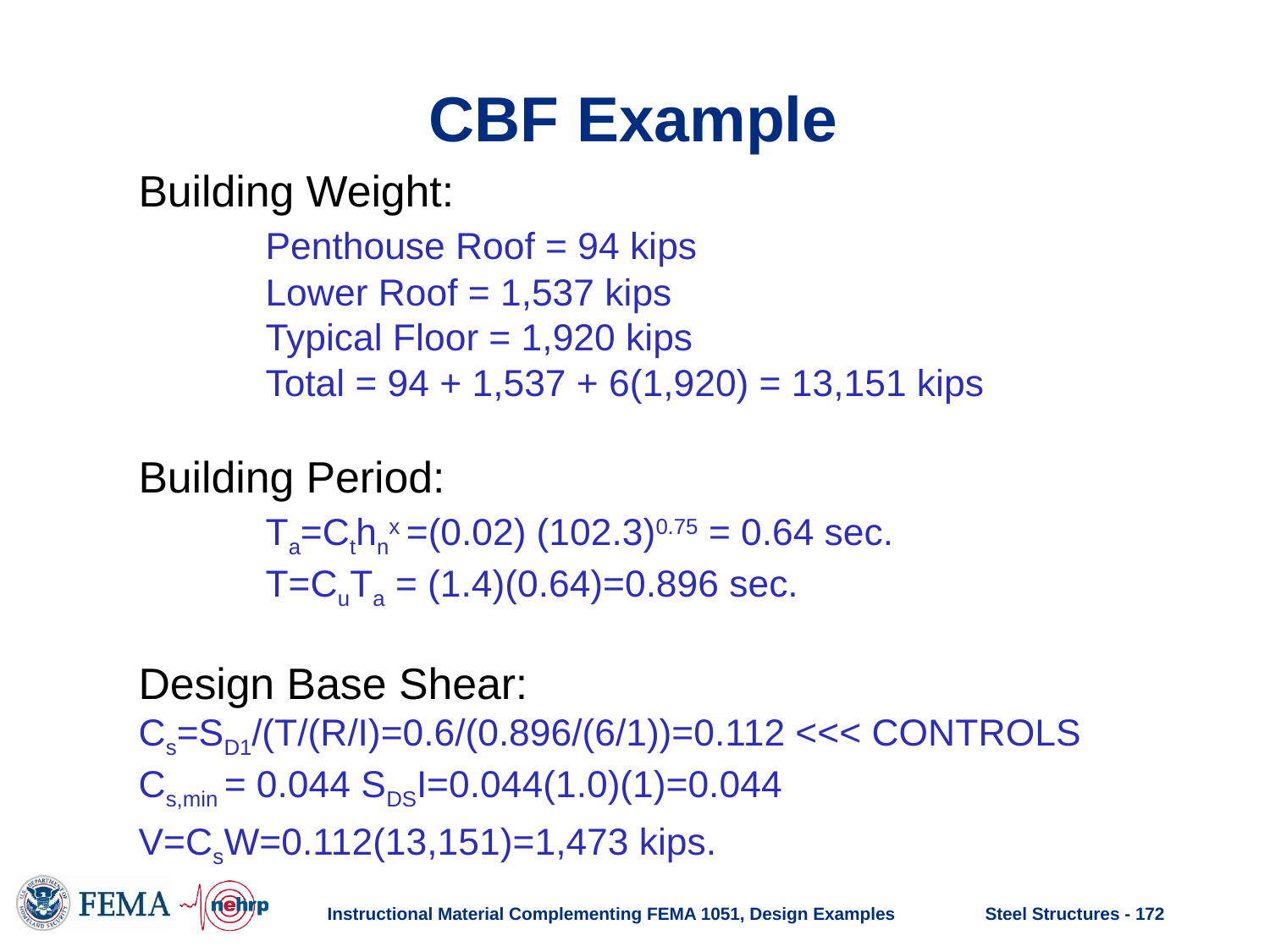

# CBF Example
Building Weight:
	Penthouse Roof = 94 kips
	Lower Roof = 1,537 kips
	Typical Floor = 1,920 kips
	Total = 94 + 1,537 + 6(1,920) = 13,151 kips

Building Period:
	Ta=Cthnx =(0.02) (102.3)0.75 = 0.64 sec.
	T=CuTa = (1.4)(0.64)=0.896 sec.
Design Base Shear:
Cs=SD1/(T/(R/I)=0.6/(0.896/(6/1))=0.112 <<< CONTROLS
Cs,min = 0.044 SDSI=0.044(1.0)(1)=0.044
V=CsW=0.112(13,151)=1,473 kips.
Instructional Material Complementing FEMA 1051, Design Examples
Steel Structures - 172